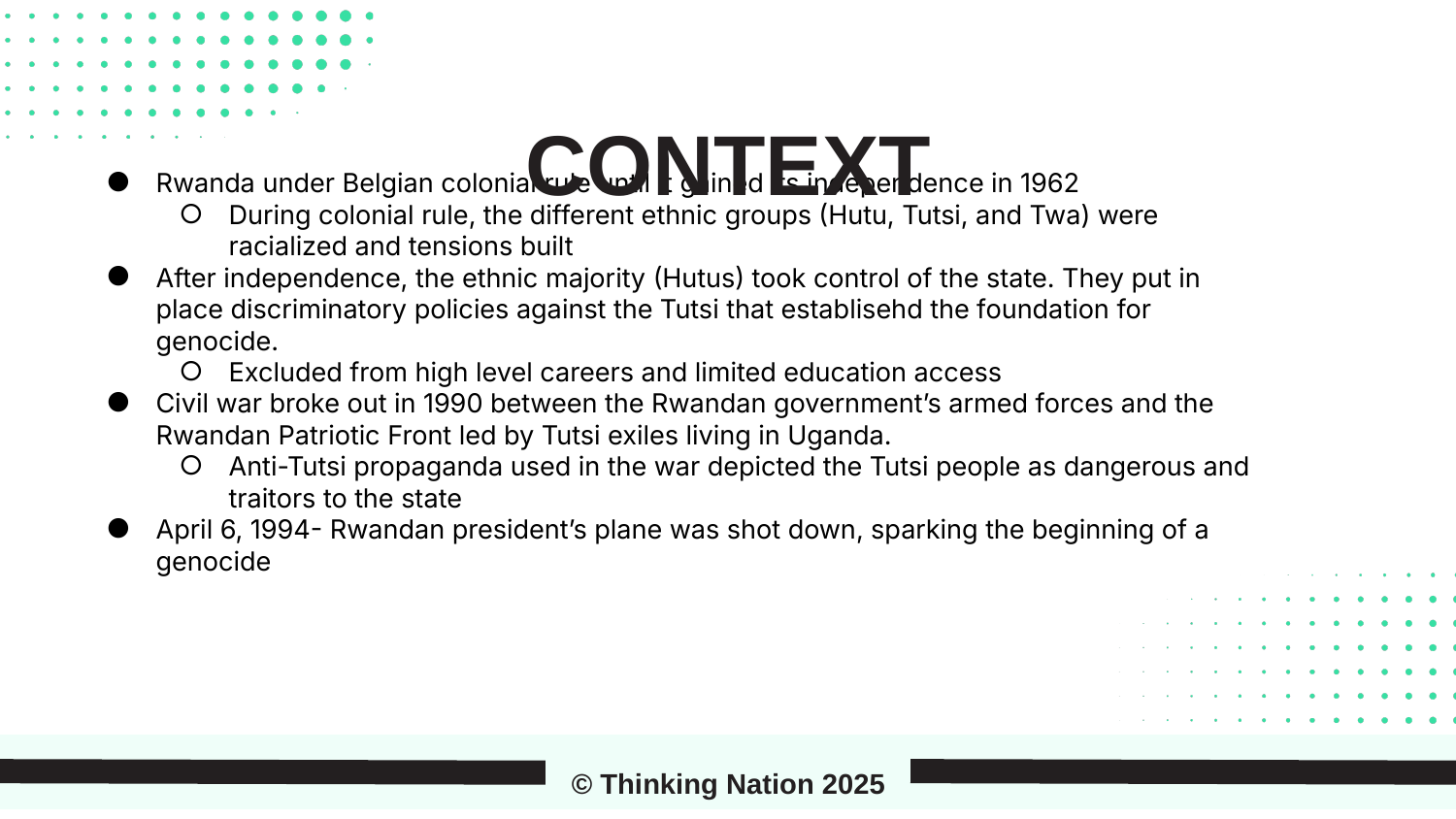

CONTEXT
Rwanda under Belgian colonial rule until it gained its independence in 1962
During colonial rule, the different ethnic groups (Hutu, Tutsi, and Twa) were racialized and tensions built
After independence, the ethnic majority (Hutus) took control of the state. They put in place discriminatory policies against the Tutsi that establisehd the foundation for genocide.
Excluded from high level careers and limited education access
Civil war broke out in 1990 between the Rwandan government’s armed forces and the Rwandan Patriotic Front led by Tutsi exiles living in Uganda.
Anti-Tutsi propaganda used in the war depicted the Tutsi people as dangerous and traitors to the state
April 6, 1994- Rwandan president’s plane was shot down, sparking the beginning of a genocide

© Thinking Nation 2025